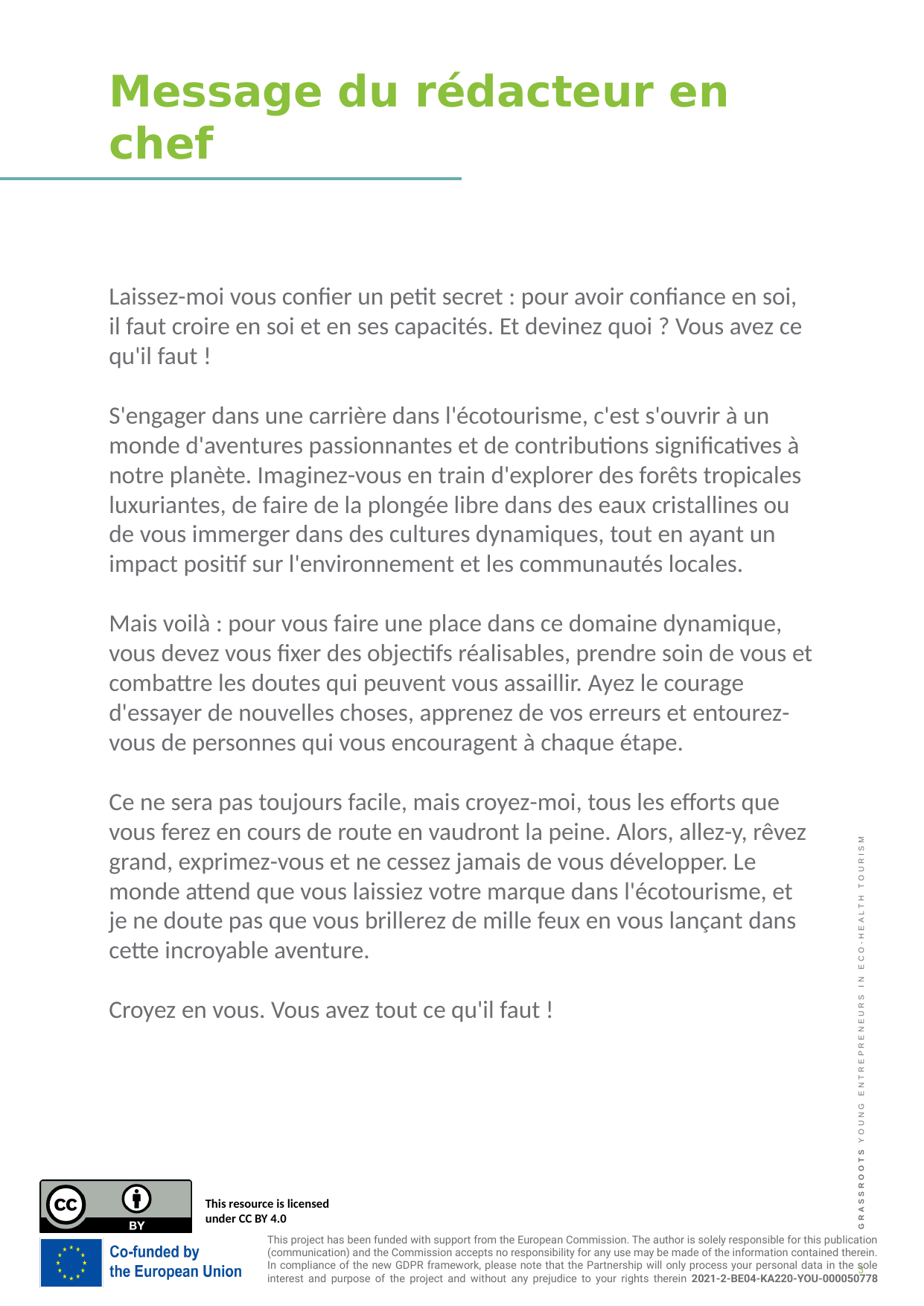

Message du rédacteur en chef
Laissez-moi vous confier un petit secret : pour avoir confiance en soi, il faut croire en soi et en ses capacités. Et devinez quoi ? Vous avez ce qu'il faut !
S'engager dans une carrière dans l'écotourisme, c'est s'ouvrir à un monde d'aventures passionnantes et de contributions significatives à notre planète. Imaginez-vous en train d'explorer des forêts tropicales luxuriantes, de faire de la plongée libre dans des eaux cristallines ou de vous immerger dans des cultures dynamiques, tout en ayant un impact positif sur l'environnement et les communautés locales.
Mais voilà : pour vous faire une place dans ce domaine dynamique, vous devez vous fixer des objectifs réalisables, prendre soin de vous et combattre les doutes qui peuvent vous assaillir. Ayez le courage d'essayer de nouvelles choses, apprenez de vos erreurs et entourez-vous de personnes qui vous encouragent à chaque étape.
Ce ne sera pas toujours facile, mais croyez-moi, tous les efforts que vous ferez en cours de route en vaudront la peine. Alors, allez-y, rêvez grand, exprimez-vous et ne cessez jamais de vous développer. Le monde attend que vous laissiez votre marque dans l'écotourisme, et je ne doute pas que vous brillerez de mille feux en vous lançant dans cette incroyable aventure.
Croyez en vous. Vous avez tout ce qu'il faut !

3